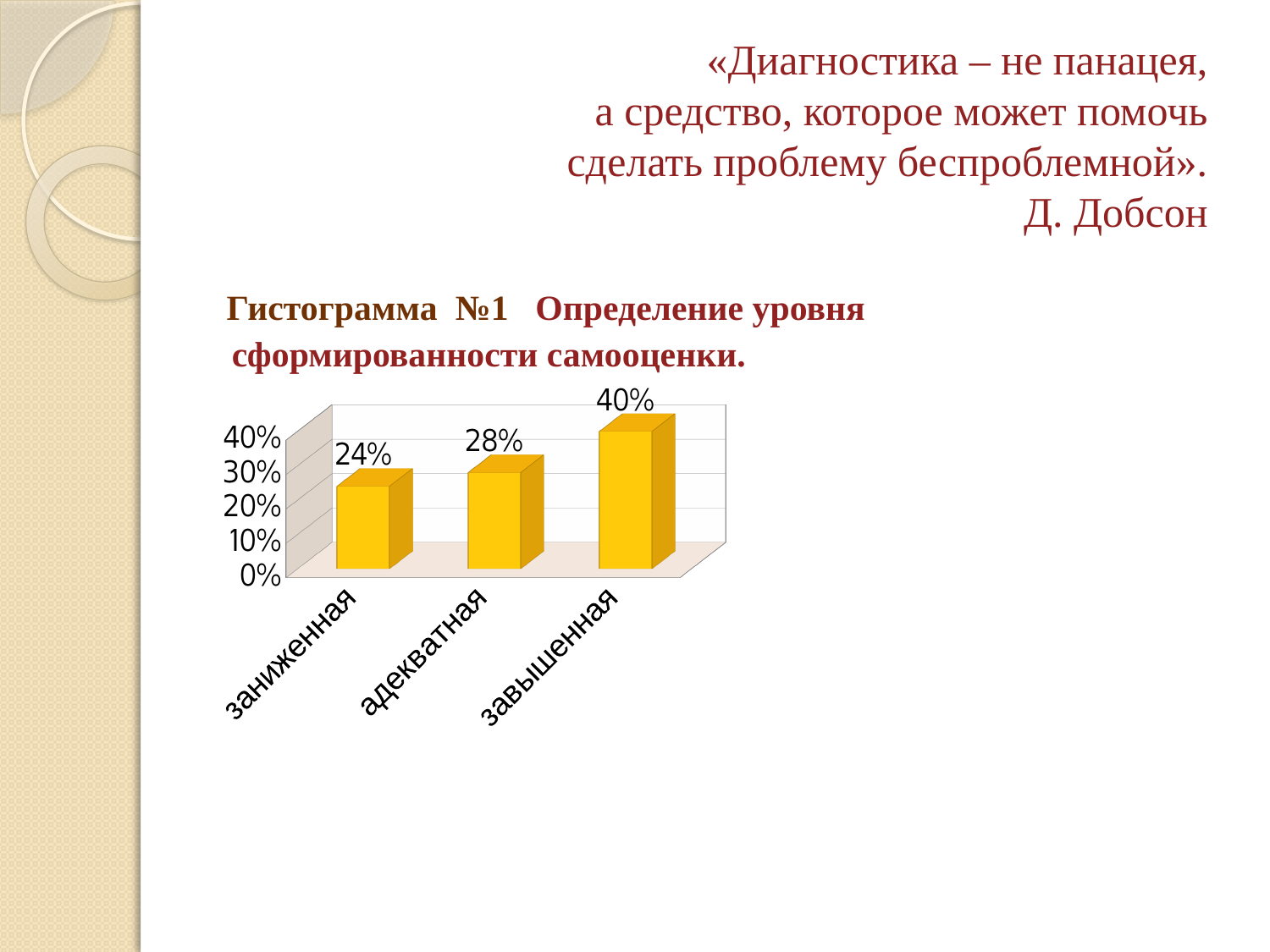

# «Диагностика – не панацея, а средство, которое может помочь сделать проблему беспроблемной». Д. Добсон
  Гистограмма  №1   Определение уровня сформированности самооценки.

[unsupported chart]